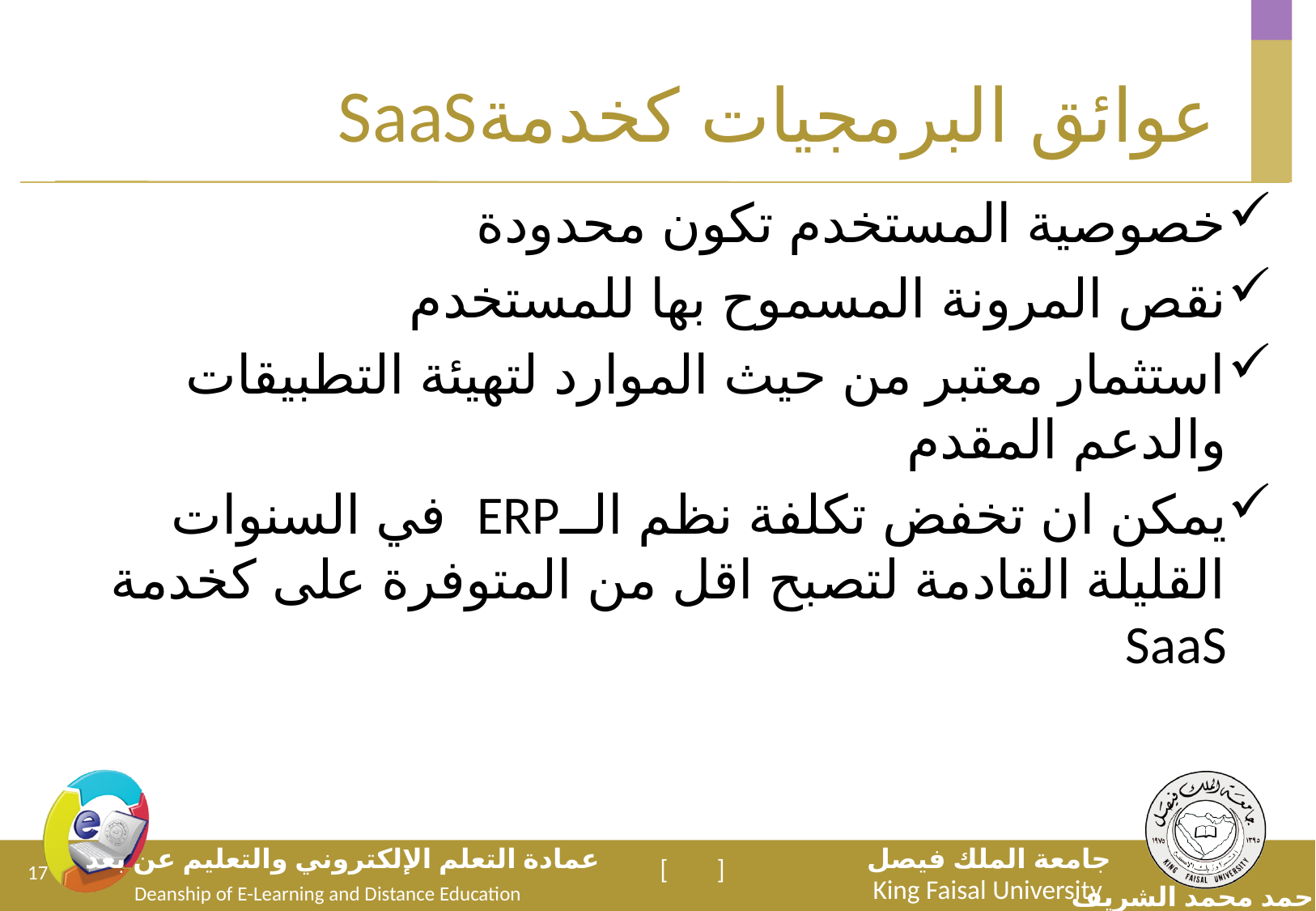

# SaaSعوائق البرمجيات كخدمة
خصوصية المستخدم تكون محدودة
نقص المرونة المسموح بها للمستخدم
استثمار معتبر من حيث الموارد لتهيئة التطبيقات والدعم المقدم
يمكن ان تخفض تكلفة نظم الــERP  في السنوات القليلة القادمة لتصبح اقل من المتوفرة على كخدمة SaaS

17